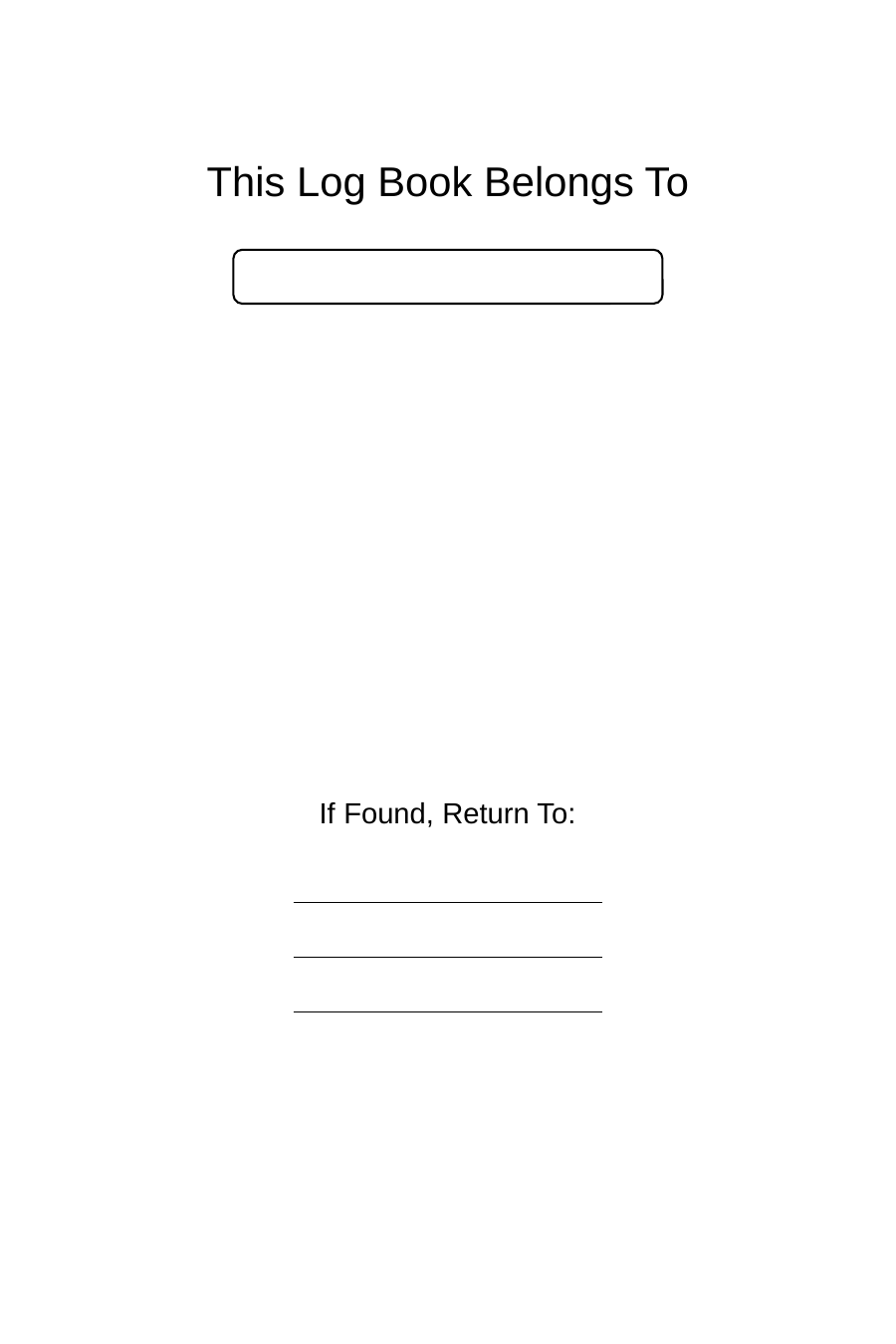

This Log Book Belongs To

If Found, Return To: